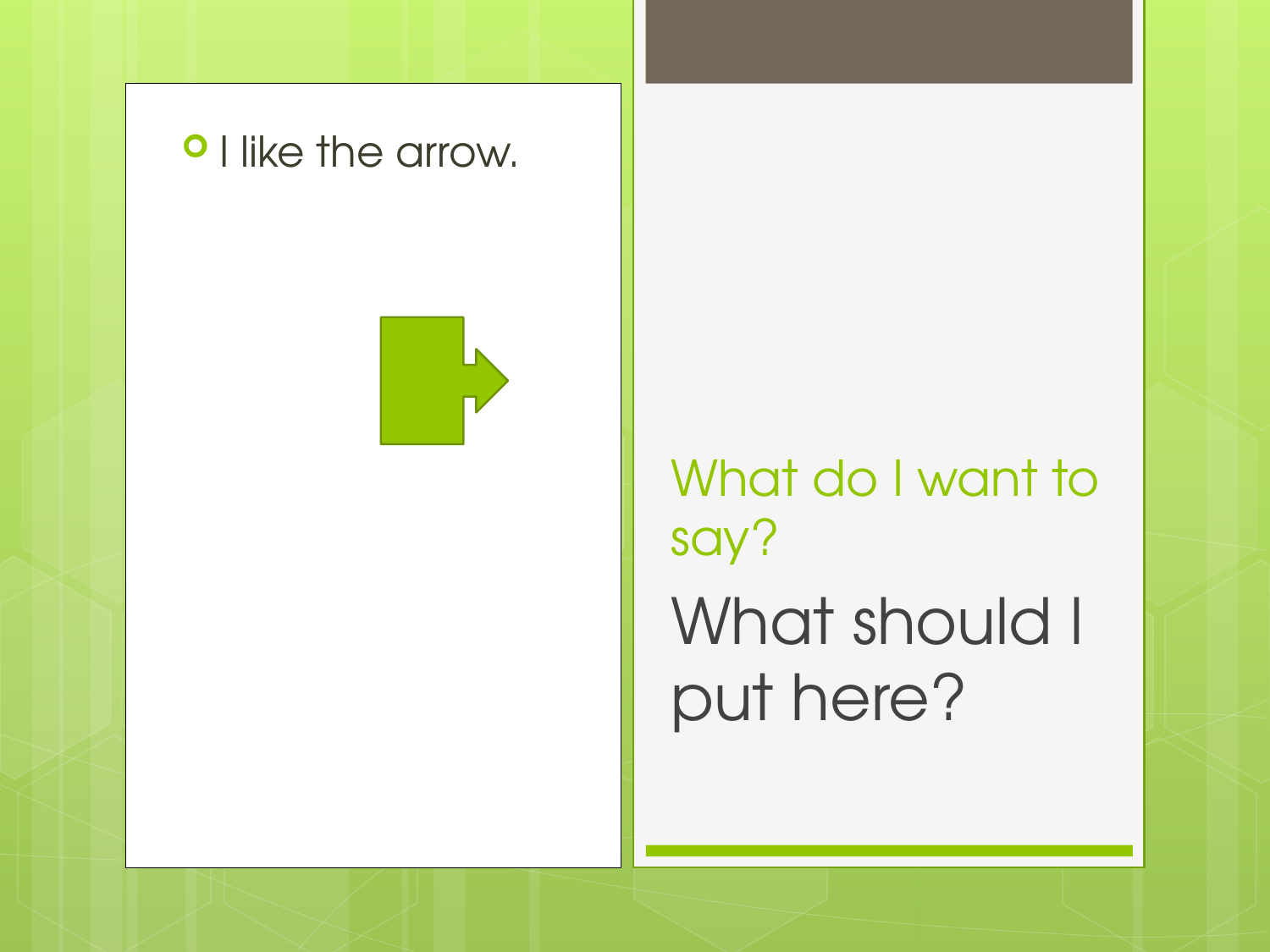

I like the arrow.

# What do I want to say?
What should I put here?